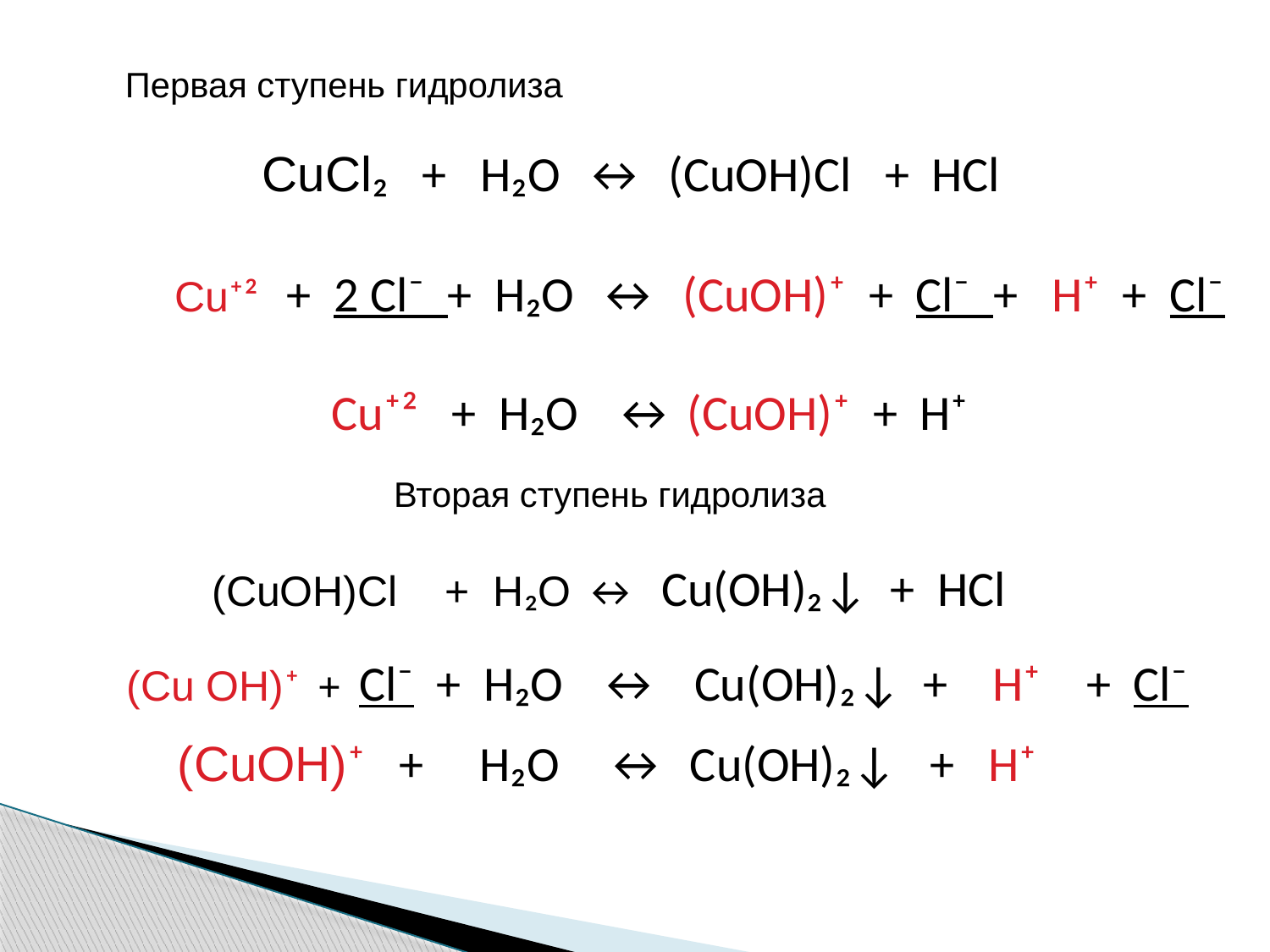

Первая ступень гидролиза
    CuCl₂   +   H₂O  ↔  (CuOH)Cl   +  HCl
Cu⁺²   +  2 Cl⁻  +  H₂O  ↔  (CuOH)⁺  +  Cl⁻  +   H⁺  +  Cl⁻

              Cu⁺²   +  H₂O   ↔ (CuOH)⁺  +  H⁺
Вторая ступень гидролиза

    (СuOH)Cl    +  H₂O ↔  Cu(OH)₂↓  +  HCl
     (Cu OH)⁺  +  Cl⁻  +  H₂O   ↔   Cu(OH)₂↓  +    H⁺    +  Cl⁻
(CuOH)⁺   +     H₂O    ↔  Cu(OH)₂↓   +   H⁺